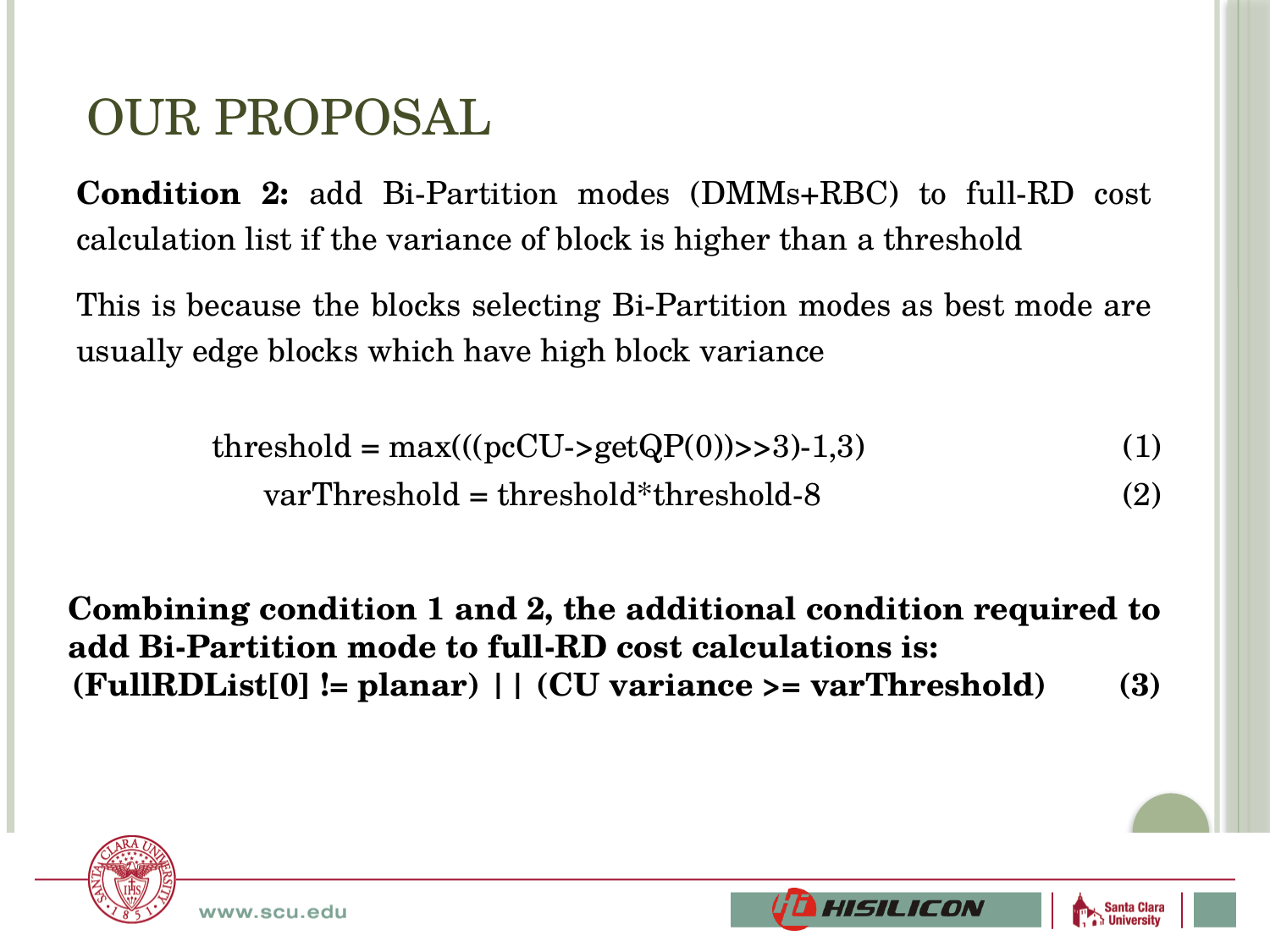

# Our Proposal
Condition 2: add Bi-Partition modes (DMMs+RBC) to full-RD cost calculation list if the variance of block is higher than a threshold
This is because the blocks selecting Bi-Partition modes as best mode are usually edge blocks which have high block variance
threshold = max(((pcCU->getQP(0))>>3)-1,3)                             (1)
varThreshold = threshold*threshold-8                                  (2)
Combining condition 1 and 2, the additional condition required to add Bi-Partition mode to full-RD cost calculations is:
(FullRDList[0] != planar) || (CU variance >= varThreshold)        (3)